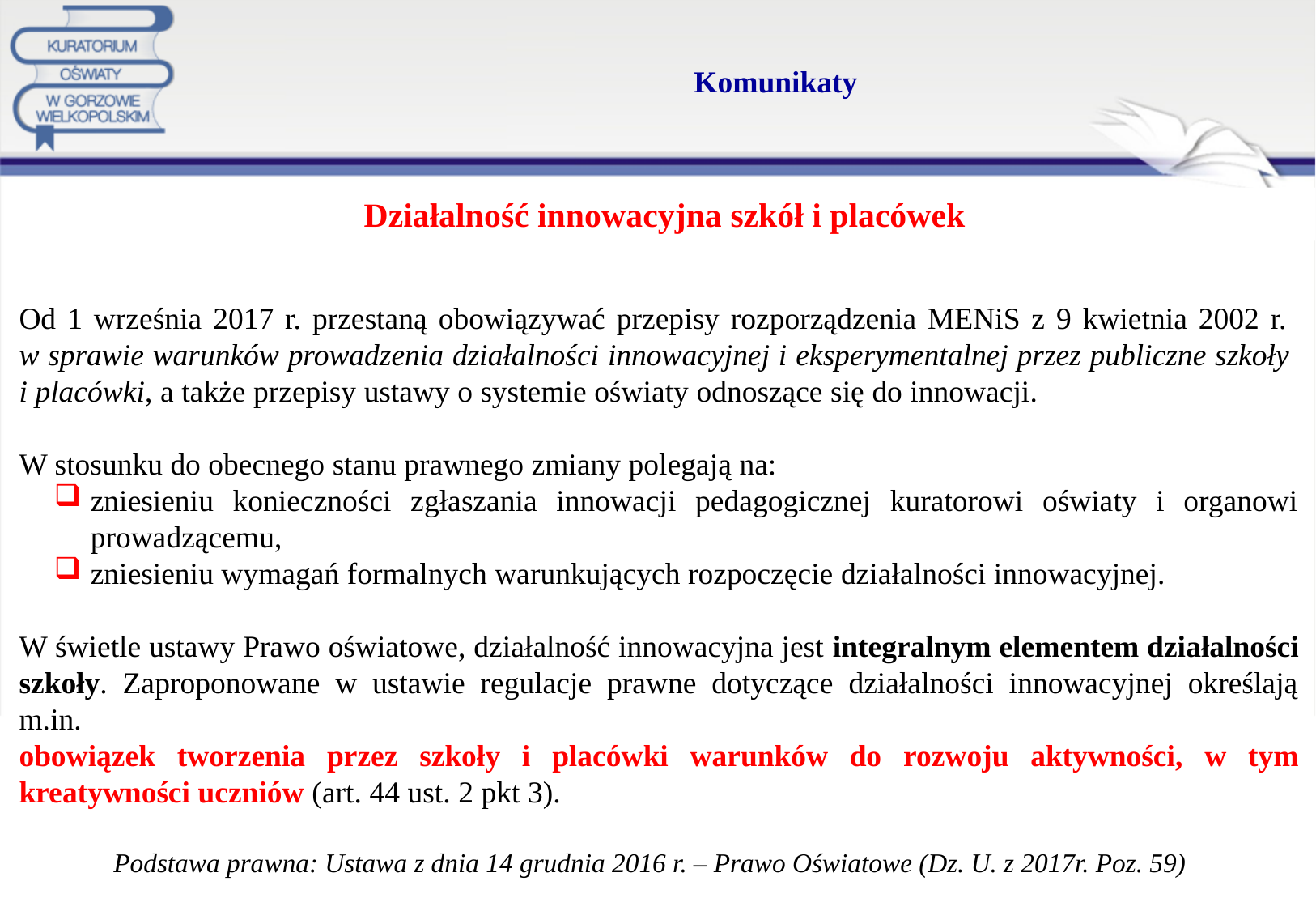

# Komunikaty
Działalność innowacyjna szkół i placówek
Od 1 września 2017 r. przestaną obowiązywać przepisy rozporządzenia MENiS z 9 kwietnia 2002 r.
w sprawie warunków prowadzenia działalności innowacyjnej i eksperymentalnej przez publiczne szkoły
i placówki, a także przepisy ustawy o systemie oświaty odnoszące się do innowacji.

W stosunku do obecnego stanu prawnego zmiany polegają na:
zniesieniu konieczności zgłaszania innowacji pedagogicznej kuratorowi oświaty i organowi prowadzącemu,
zniesieniu wymagań formalnych warunkujących rozpoczęcie działalności innowacyjnej.

W świetle ustawy Prawo oświatowe, działalność innowacyjna jest integralnym elementem działalności szkoły. Zaproponowane w ustawie regulacje prawne dotyczące działalności innowacyjnej określają m.in.
obowiązek tworzenia przez szkoły i placówki warunków do rozwoju aktywności, w tym kreatywności uczniów (art. 44 ust. 2 pkt 3).
Podstawa prawna: Ustawa z dnia 14 grudnia 2016 r. – Prawo Oświatowe (Dz. U. z 2017r. Poz. 59)